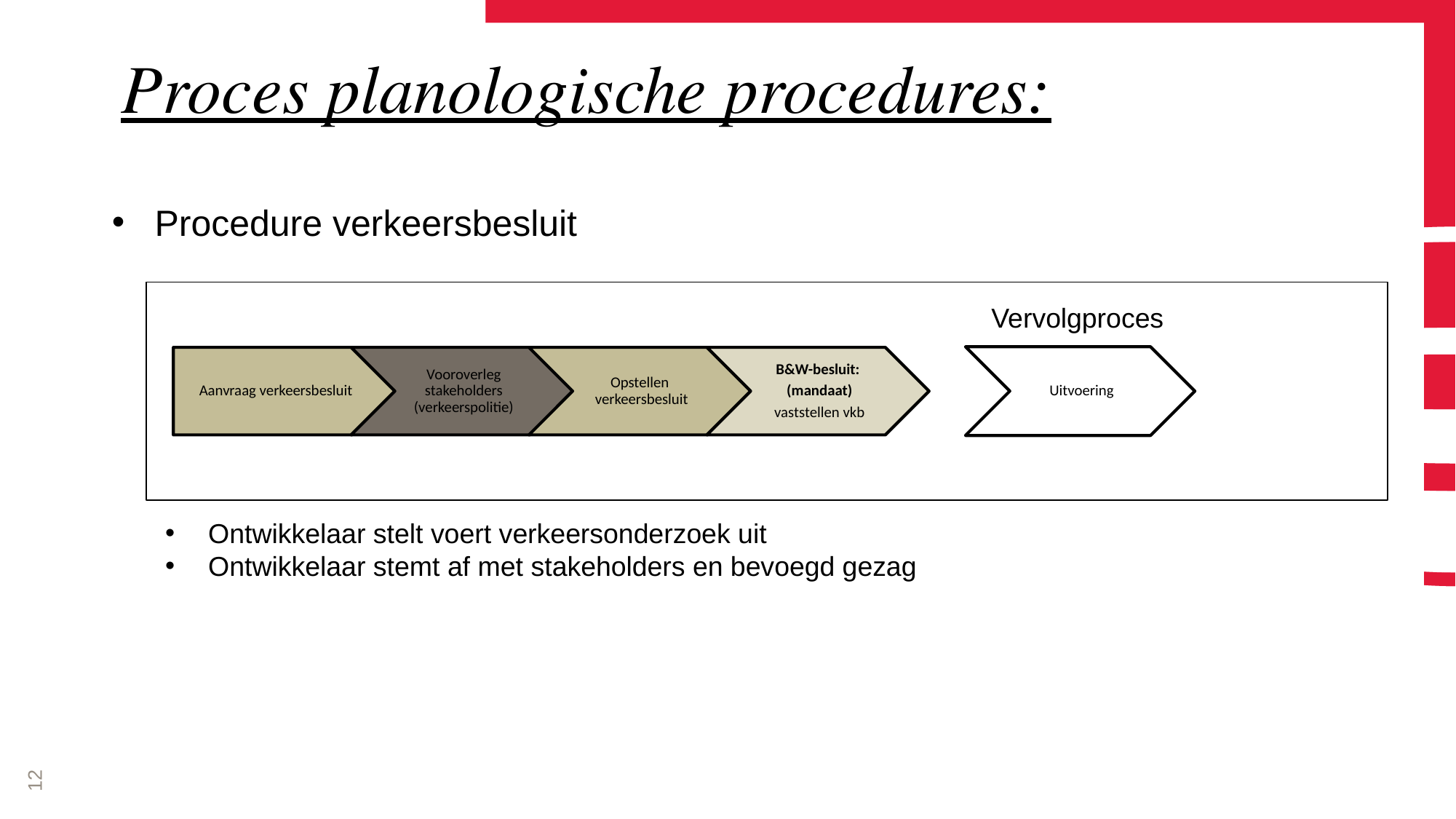

# Proces planologische procedures:
Procedure verkeersbesluit

Ontwikkelaar stelt voert verkeersonderzoek uit
Ontwikkelaar stemt af met stakeholders en bevoegd gezag

Vervolgproces

Uitvoering
Aanvraag verkeersbesluit
Vooroverleg stakeholders
(verkeerspolitie)
Opstellen  verkeersbesluit
B&W-besluit:
(mandaat)
vaststellen vkb
12